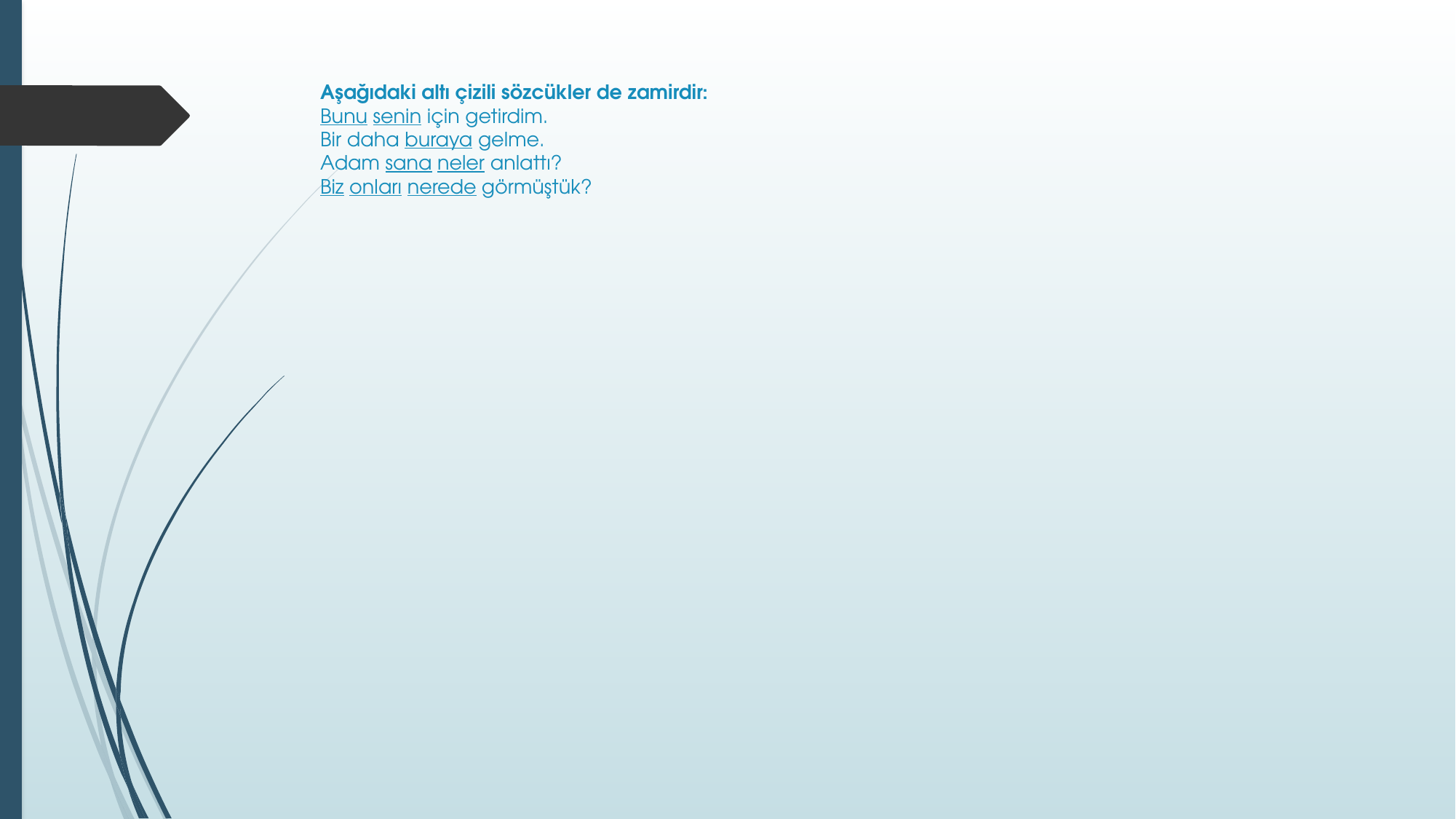

# Aşağıdaki altı çizili sözcükler de zamirdir: Bunu senin için getirdim. Bir daha buraya gelme. Adam sana neler anlattı? Biz onları nerede görmüştük?